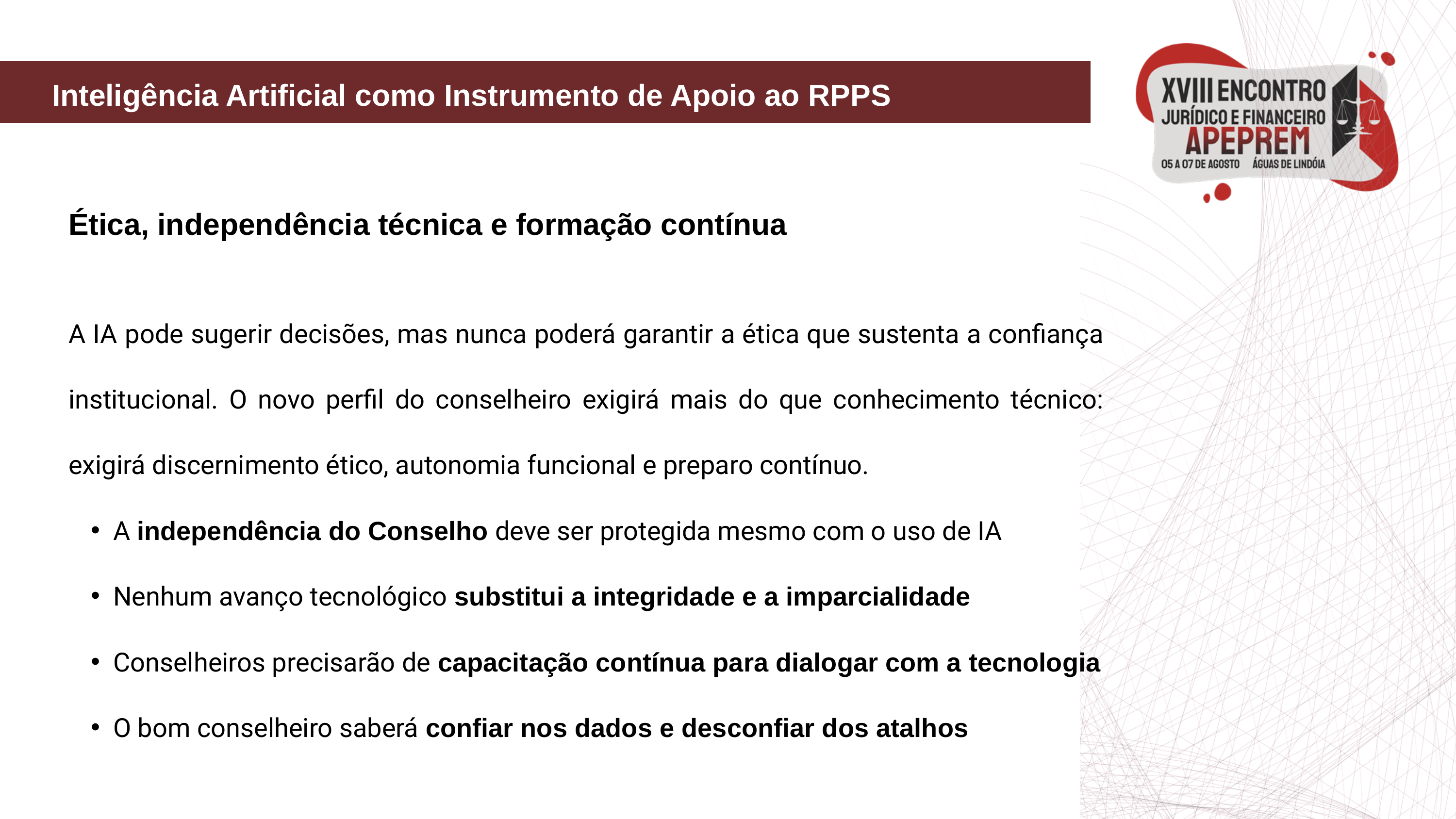

Inteligência Artificial como Instrumento de Apoio ao RPPS
Ética, independência técnica e formação contínua
A IA pode sugerir decisões, mas nunca poderá garantir a ética que sustenta a confiança institucional. O novo perfil do conselheiro exigirá mais do que conhecimento técnico: exigirá discernimento ético, autonomia funcional e preparo contínuo.
A independência do Conselho deve ser protegida mesmo com o uso de IA
Nenhum avanço tecnológico substitui a integridade e a imparcialidade
Conselheiros precisarão de capacitação contínua para dialogar com a tecnologia
O bom conselheiro saberá confiar nos dados e desconfiar dos atalhos